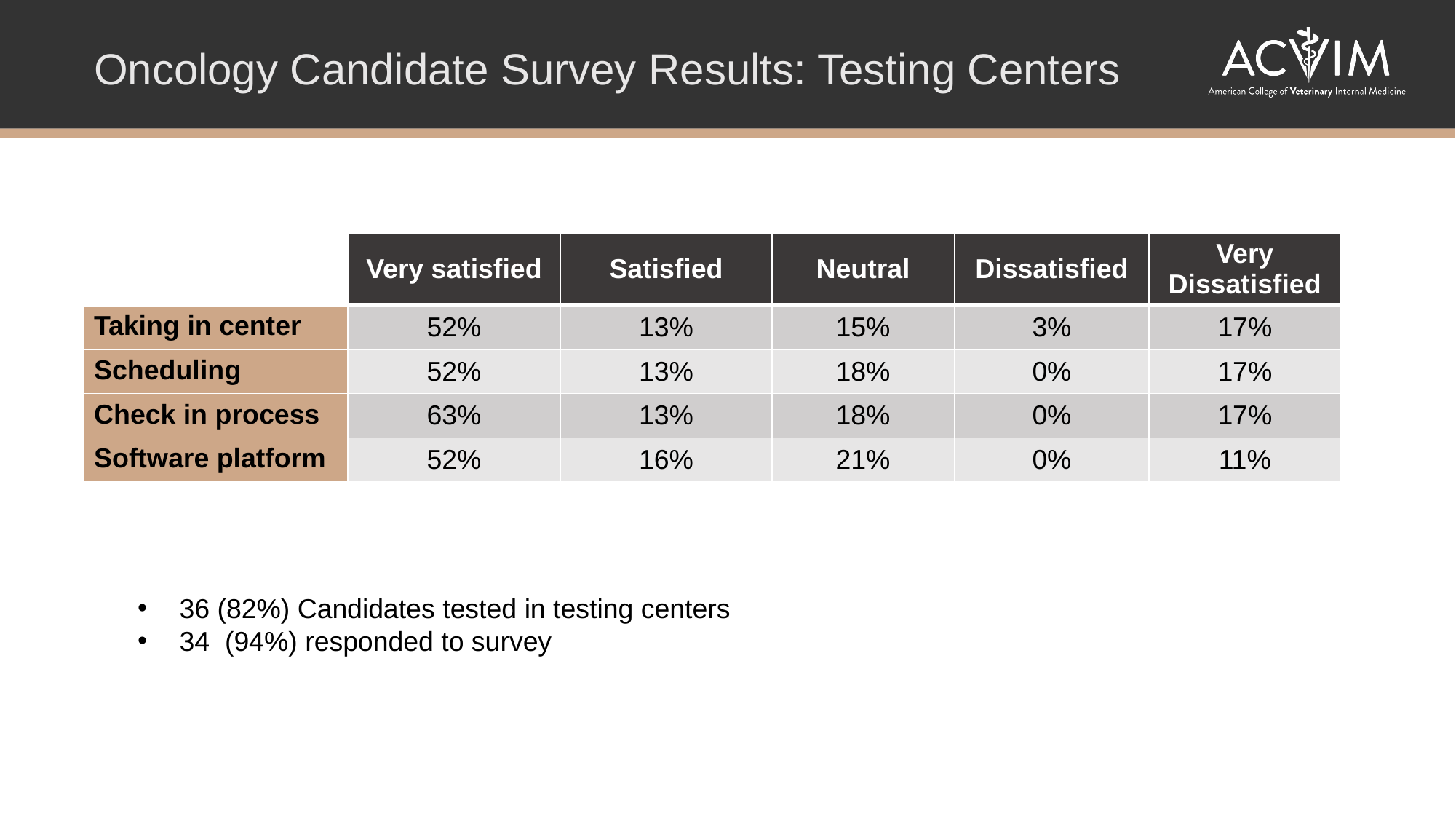

Oncology Candidate Survey Results: Testing Centers
|  | Very satisfied | Satisfied | Neutral | Dissatisfied | Very Dissatisfied |
| --- | --- | --- | --- | --- | --- |
| Taking in center | 52% | 13% | 15% | 3% | 17% |
| Scheduling | 52% | 13% | 18% | 0% | 17% |
| Check in process | 63% | 13% | 18% | 0% | 17% |
| Software platform | 52% | 16% | 21% | 0% | 11% |
 36 (82%) Candidates tested in testing centers
 34  (94%) responded to survey